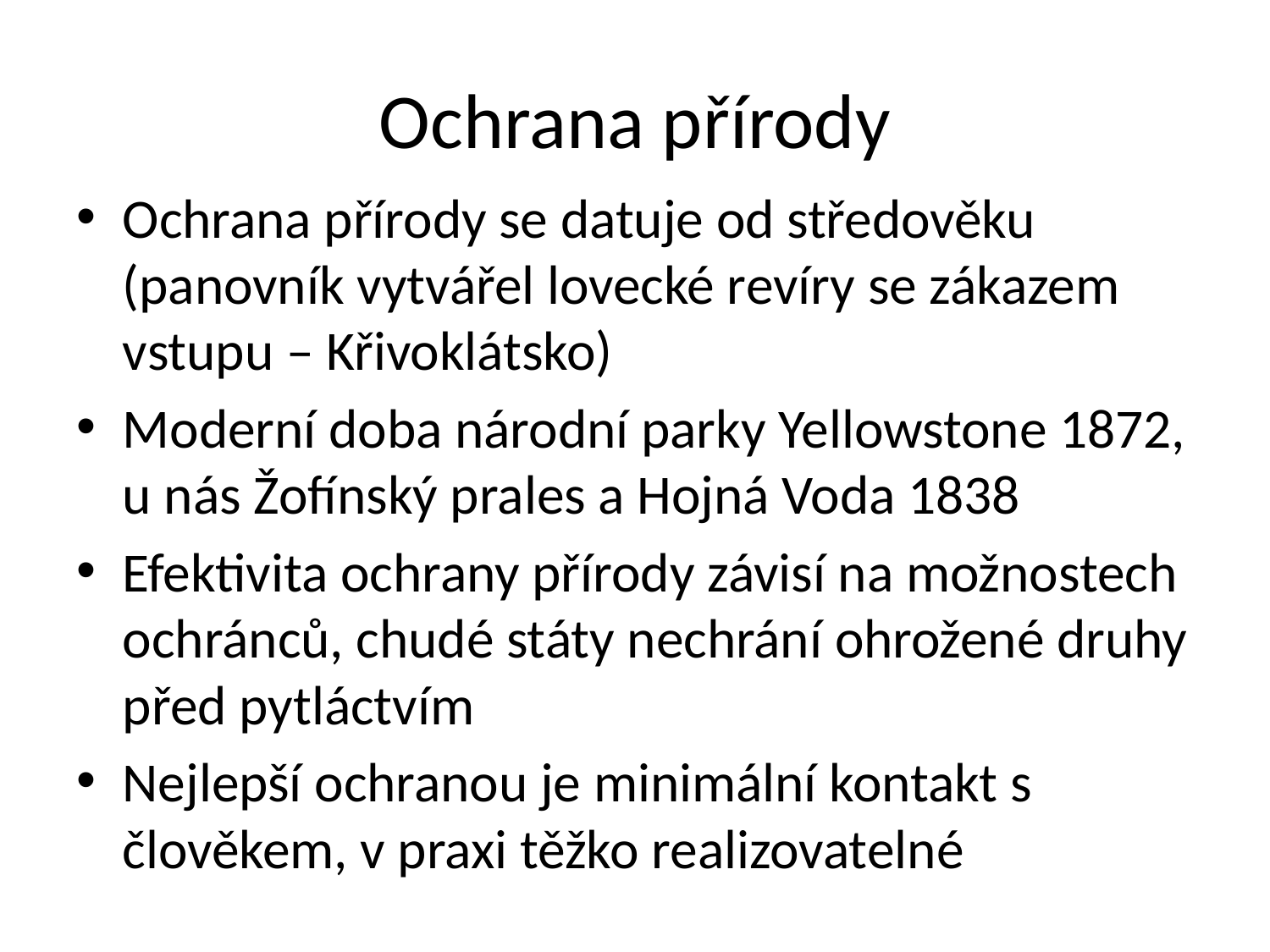

# Ochrana přírody
Ochrana přírody se datuje od středověku (panovník vytvářel lovecké revíry se zákazem vstupu – Křivoklátsko)
Moderní doba národní parky Yellowstone 1872, u nás Žofínský prales a Hojná Voda 1838
Efektivita ochrany přírody závisí na možnostech ochránců, chudé státy nechrání ohrožené druhy před pytláctvím
Nejlepší ochranou je minimální kontakt s člověkem, v praxi těžko realizovatelné